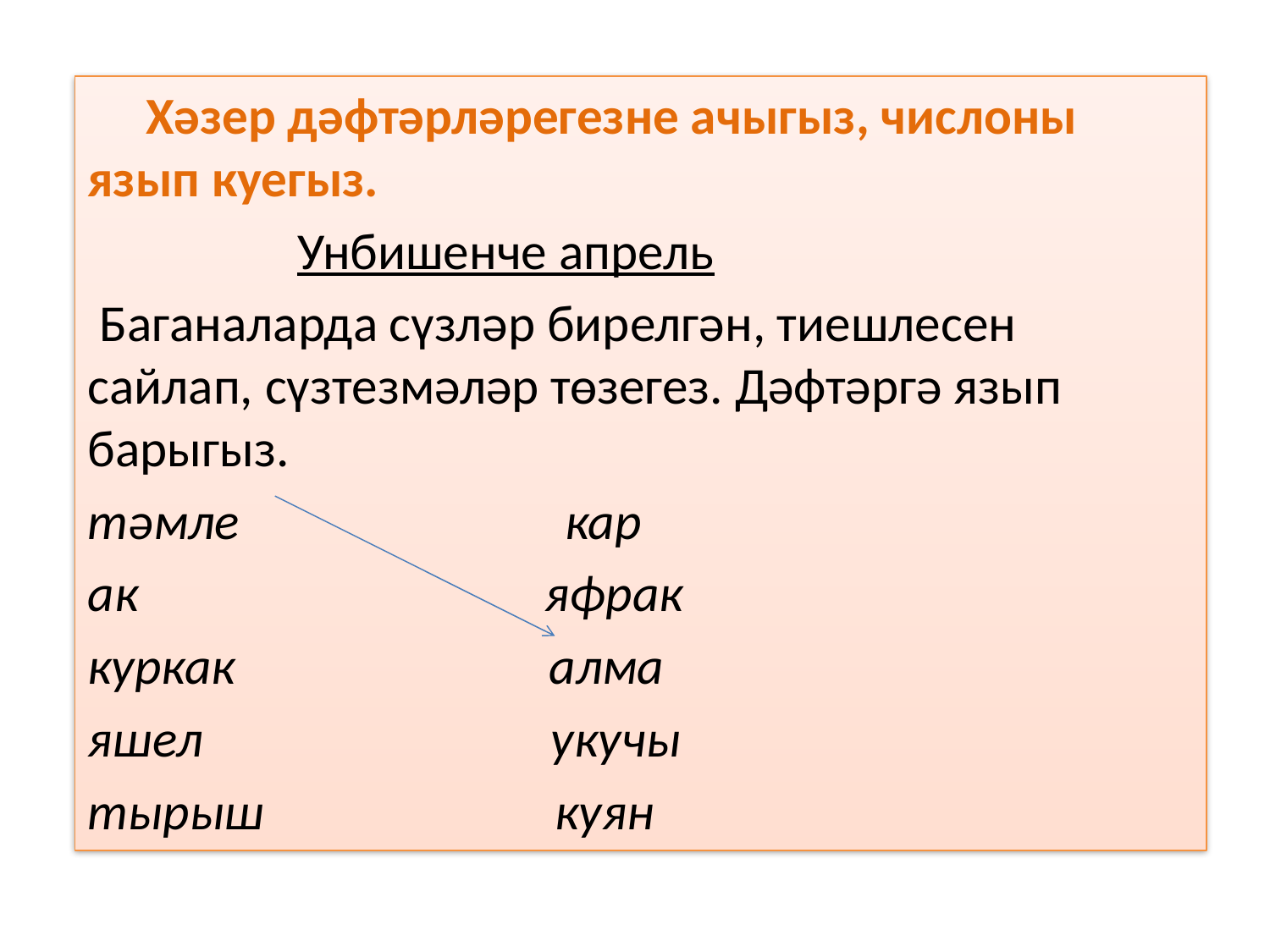

#
     Хәзер дәфтәрләрегезне ачыгыз, числоны язып куегыз.
                  Унбишенче апрель
 Баганаларда сүзләр бирелгән, тиешлесен сайлап, сүзтезмәләр төзегез. Дәфтәргә язып барыгыз.
тәмле                            кар
ак                                   яфрак
куркак                           алма
яшел                              укучы
тырыш                         куян